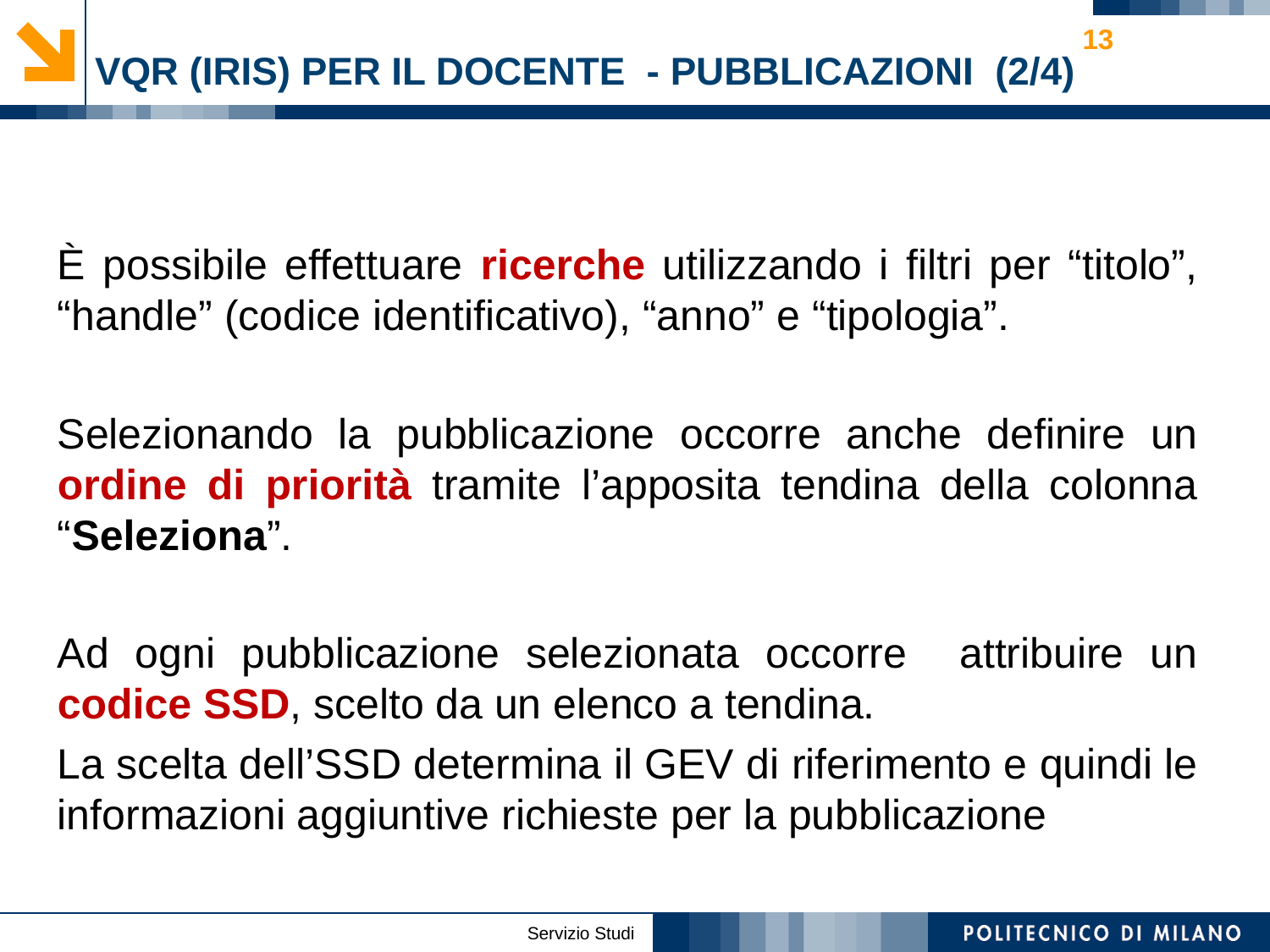

# VQR (IRIS) per il docente  - pubblicazioni  (2/4)
13

È possibile effettuare ricerche utilizzando i filtri per “titolo”, “handle” (codice identificativo), “anno” e “tipologia”.

Selezionando la pubblicazione occorre anche definire un ordine di priorità tramite l’apposita tendina della colonna “Seleziona”.

Ad ogni pubblicazione selezionata occorre  attribuire un codice SSD, scelto da un elenco a tendina.
La scelta dell’SSD determina il GEV di riferimento e quindi le informazioni aggiuntive richieste per la pubblicazione